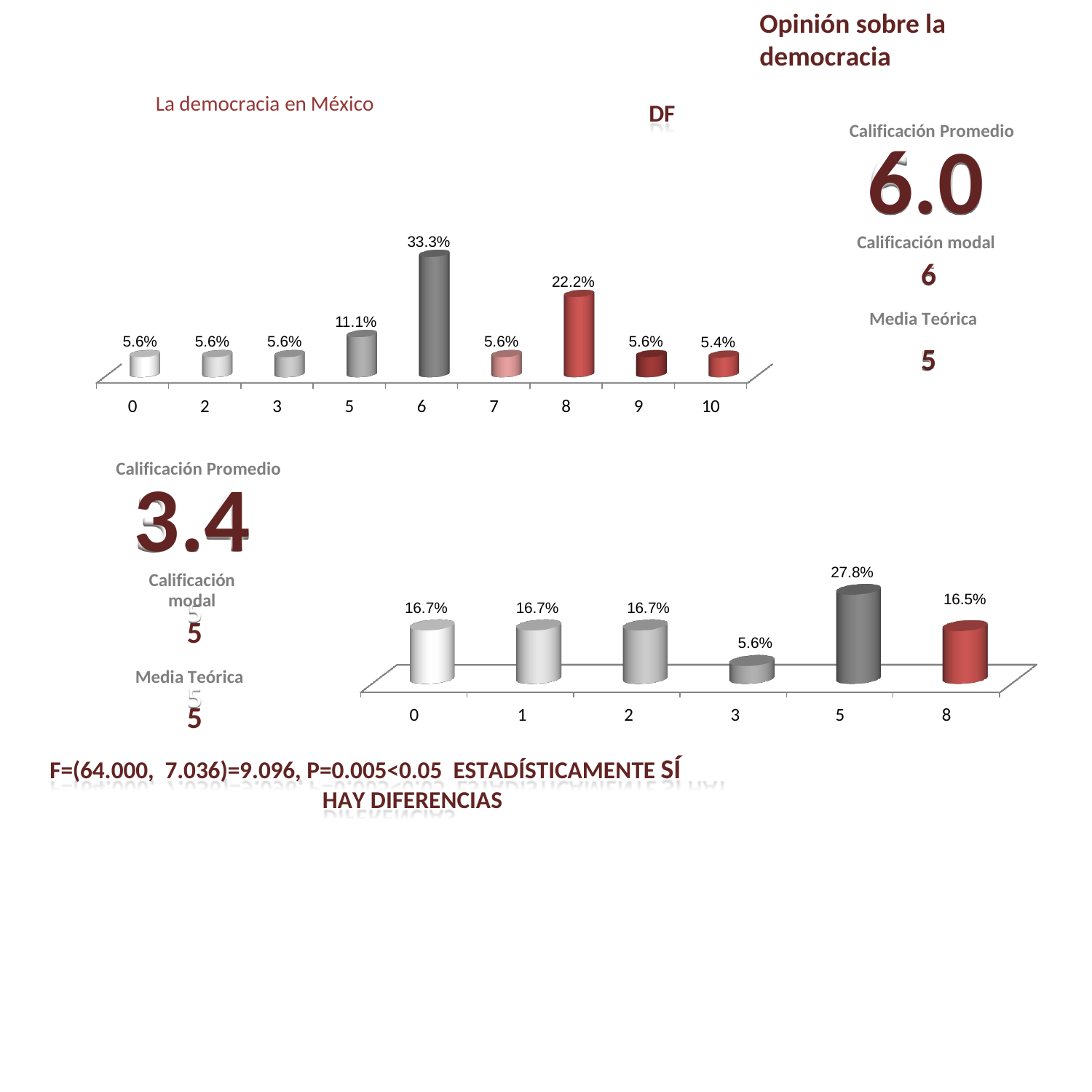

Opinión sobre la democracia
La democracia en México
DF

Calificación Promedio
6.0
Calificación modal
6

Media Teórica

5

33.3%

22.2%
11.1%
5.6%
5.6%
5.6%
5.6%
5.6%

5.4%

0
2
3
5
6
7
8
9
10

Calificación Promedio
3.4
Calificación modal
5

Media Teórica

5

27.8%

16.5%
16.7%
16.7%
16.7%
5.6%

0	1	2	3
5
8
F=(64.000,  7.036)=9.096, P=0.005<0.05  ESTADÍSTICAMENTE SÍ HAY DIFERENCIAS